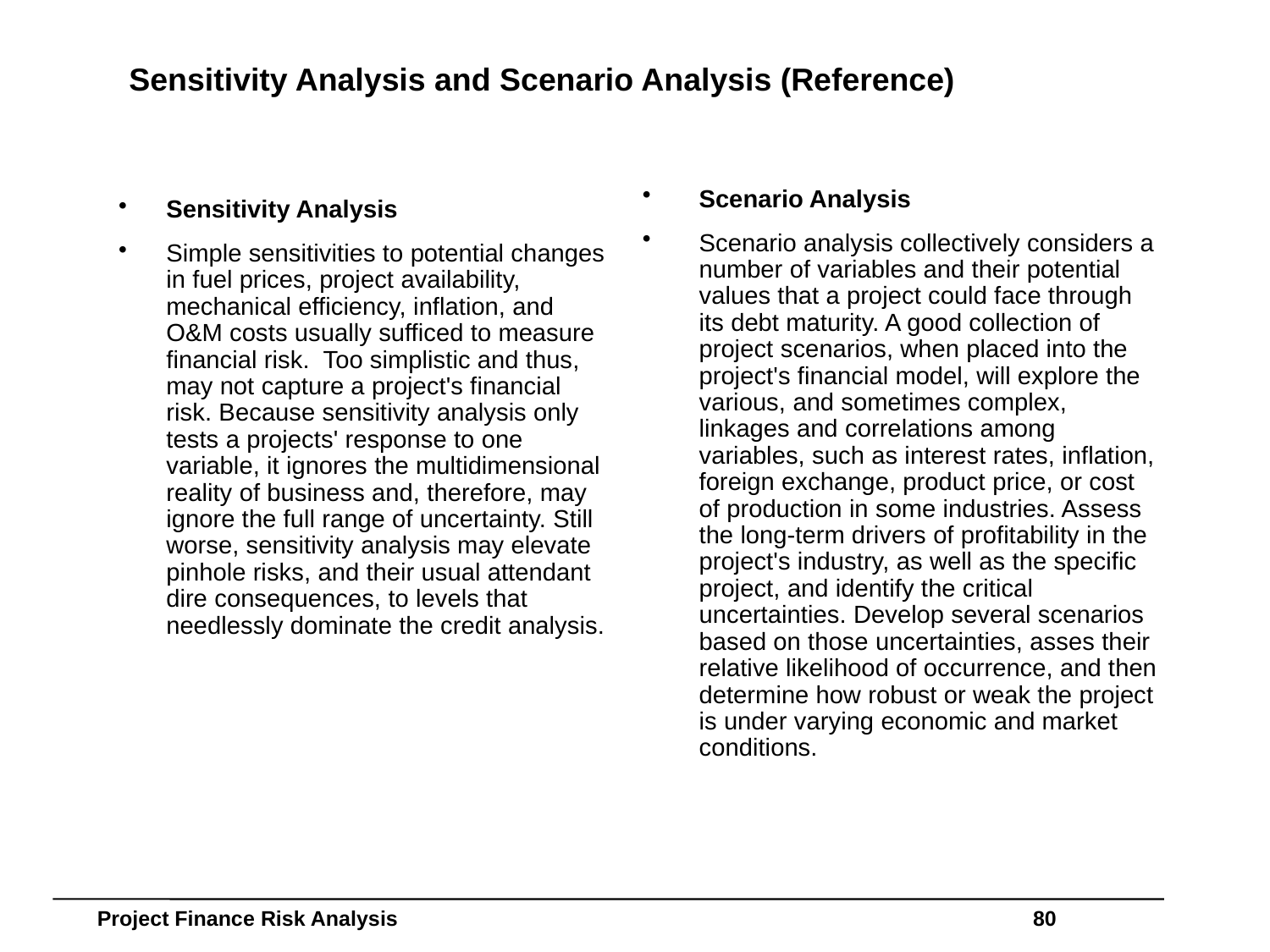

# Sensitivity Analysis and Scenario Analysis (Reference)
Scenario Analysis
Scenario analysis collectively considers a number of variables and their potential values that a project could face through its debt maturity. A good collection of project scenarios, when placed into the project's financial model, will explore the various, and sometimes complex, linkages and correlations among variables, such as interest rates, inflation, foreign exchange, product price, or cost of production in some industries. Assess the long-term drivers of profitability in the project's industry, as well as the specific project, and identify the critical uncertainties. Develop several scenarios based on those uncertainties, asses their relative likelihood of occurrence, and then determine how robust or weak the project is under varying economic and market conditions.
Sensitivity Analysis
Simple sensitivities to potential changes in fuel prices, project availability, mechanical efficiency, inflation, and O&M costs usually sufficed to measure financial risk.  Too simplistic and thus, may not capture a project's financial risk. Because sensitivity analysis only tests a projects' response to one variable, it ignores the multidimensional reality of business and, therefore, may ignore the full range of uncertainty. Still worse, sensitivity analysis may elevate pinhole risks, and their usual attendant dire consequences, to levels that needlessly dominate the credit analysis.